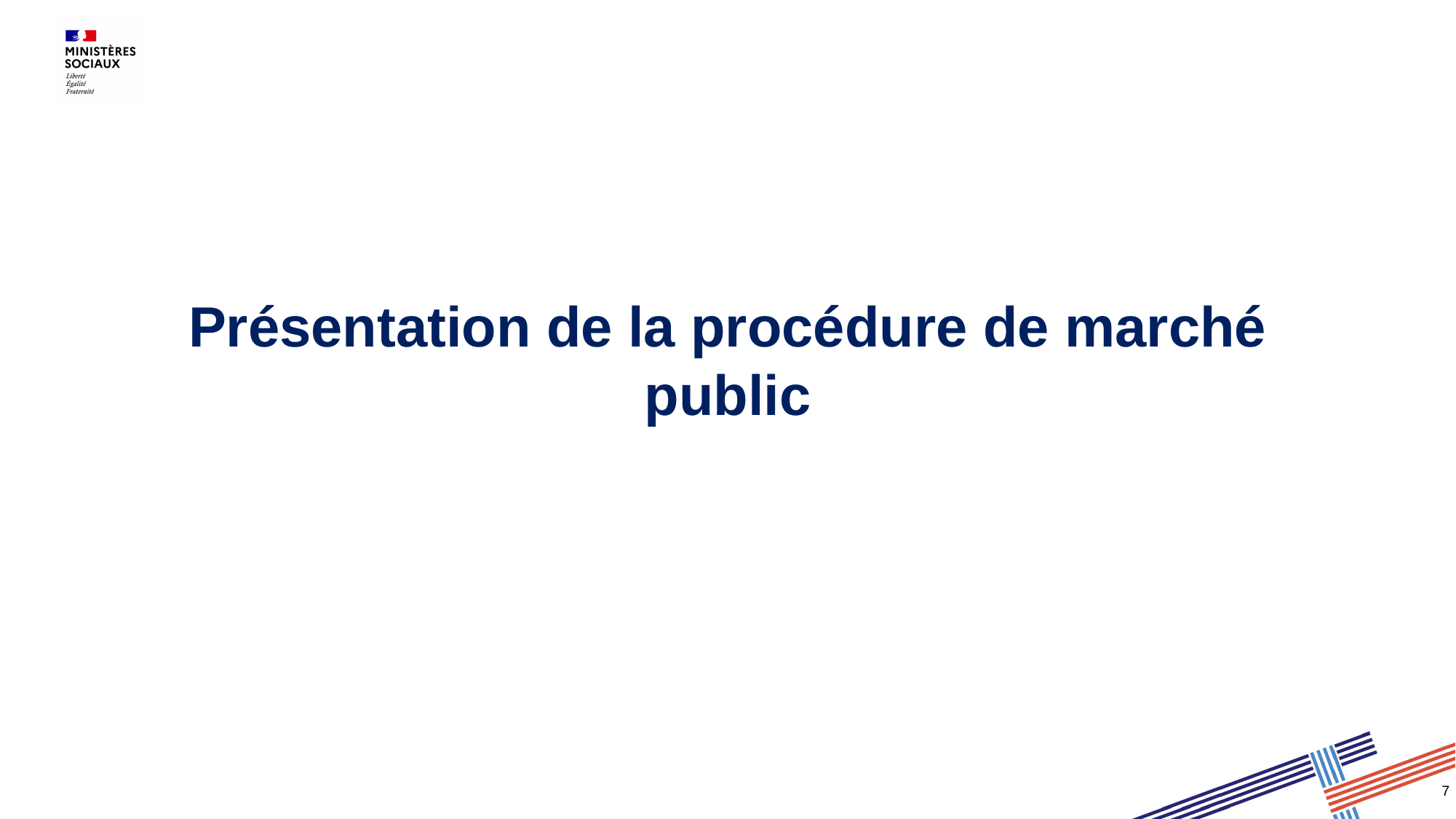

Présentation de la procédure de marché public
7